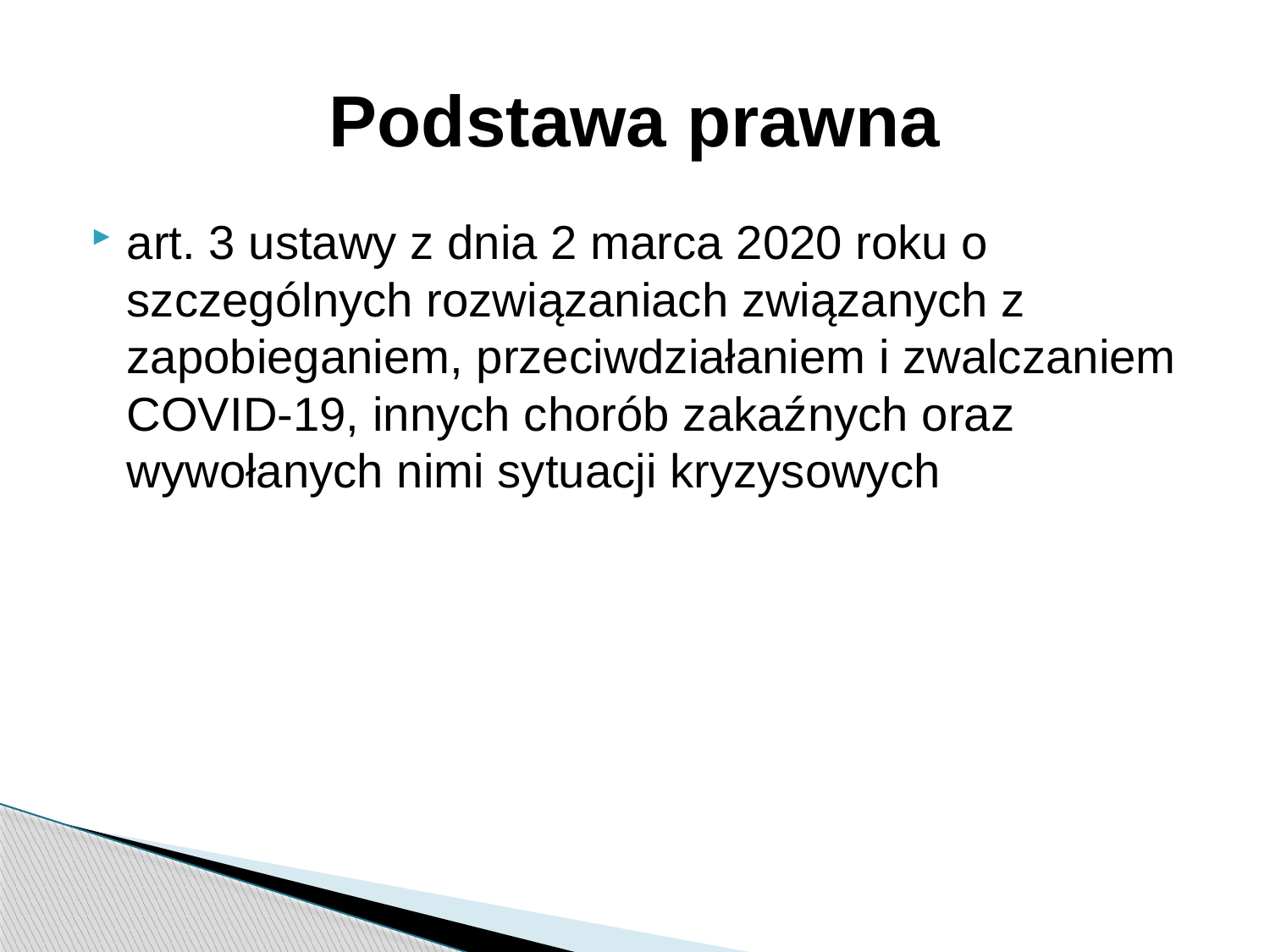

# Podstawa prawna
art. 3 ustawy z dnia 2 marca 2020 roku o szczególnych rozwiązaniach związanych z zapobieganiem, przeciwdziałaniem i zwalczaniem COVID-19, innych chorób zakaźnych oraz wywołanych nimi sytuacji kryzysowych